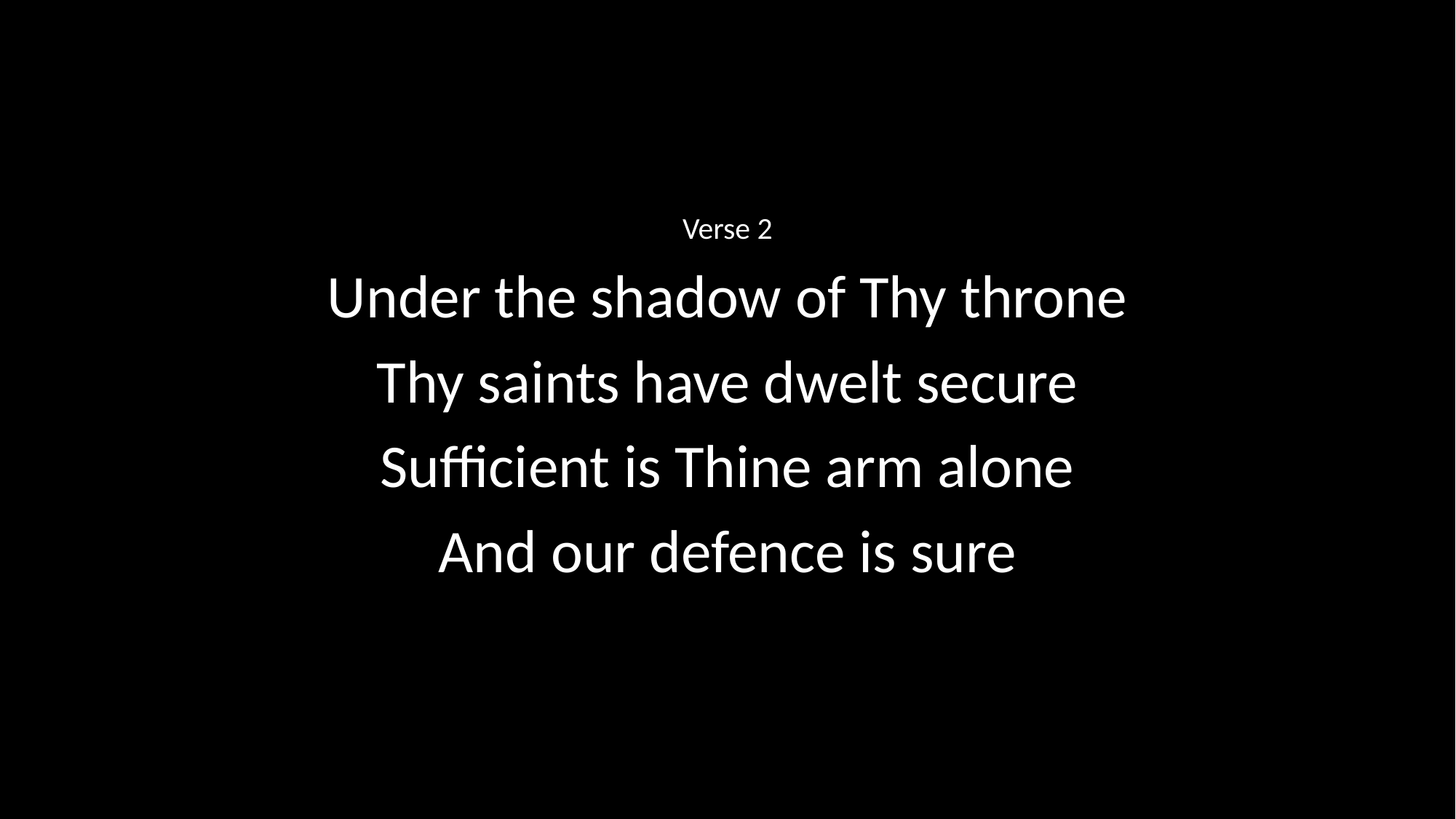

Verse 2
Under the shadow of Thy throne
Thy saints have dwelt secure
Sufficient is Thine arm alone
And our defence is sure